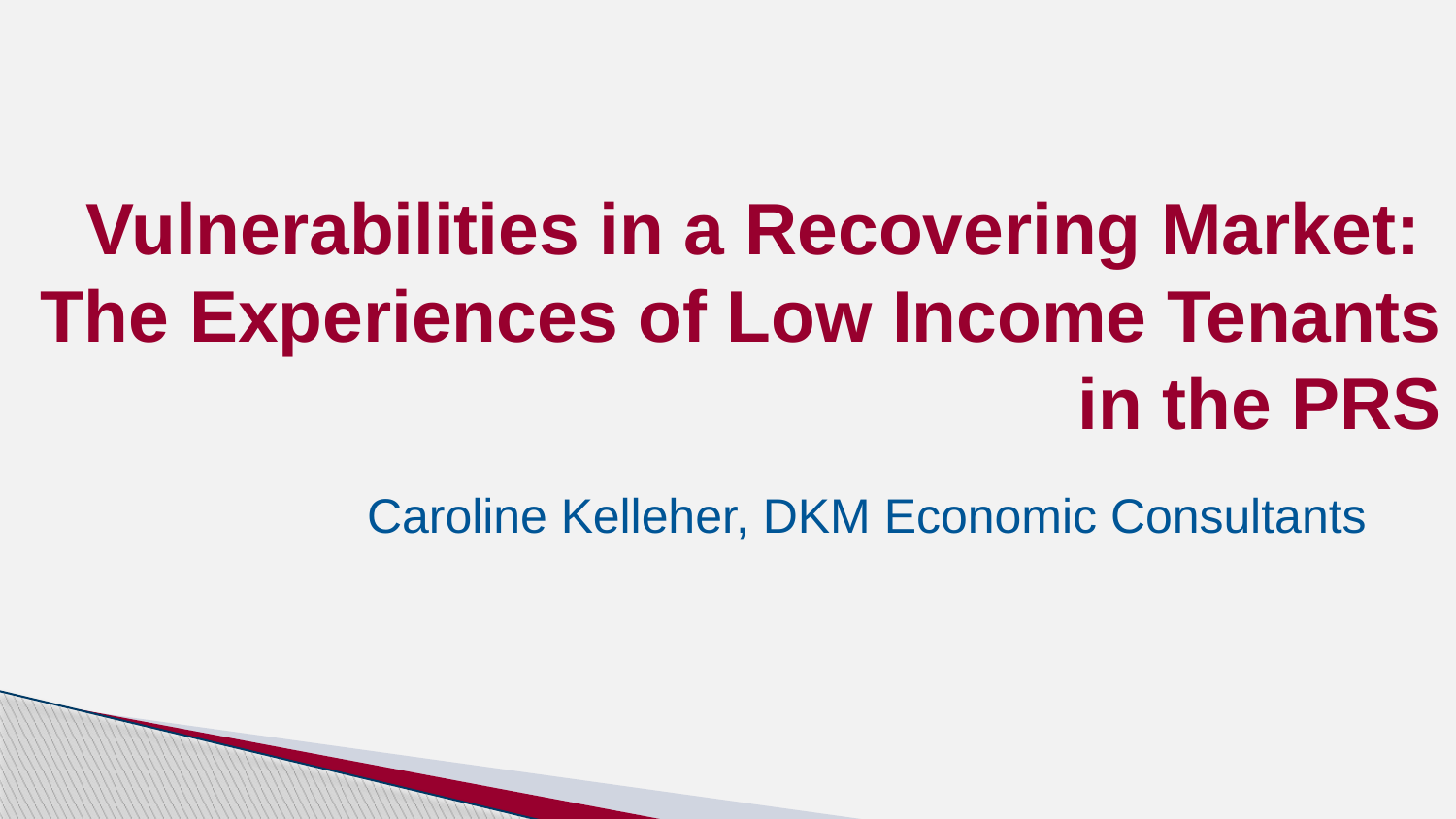

# Vulnerabilities in a Recovering Market: The Experiences of Low Income Tenants in the PRS
Caroline Kelleher, DKM Economic Consultants